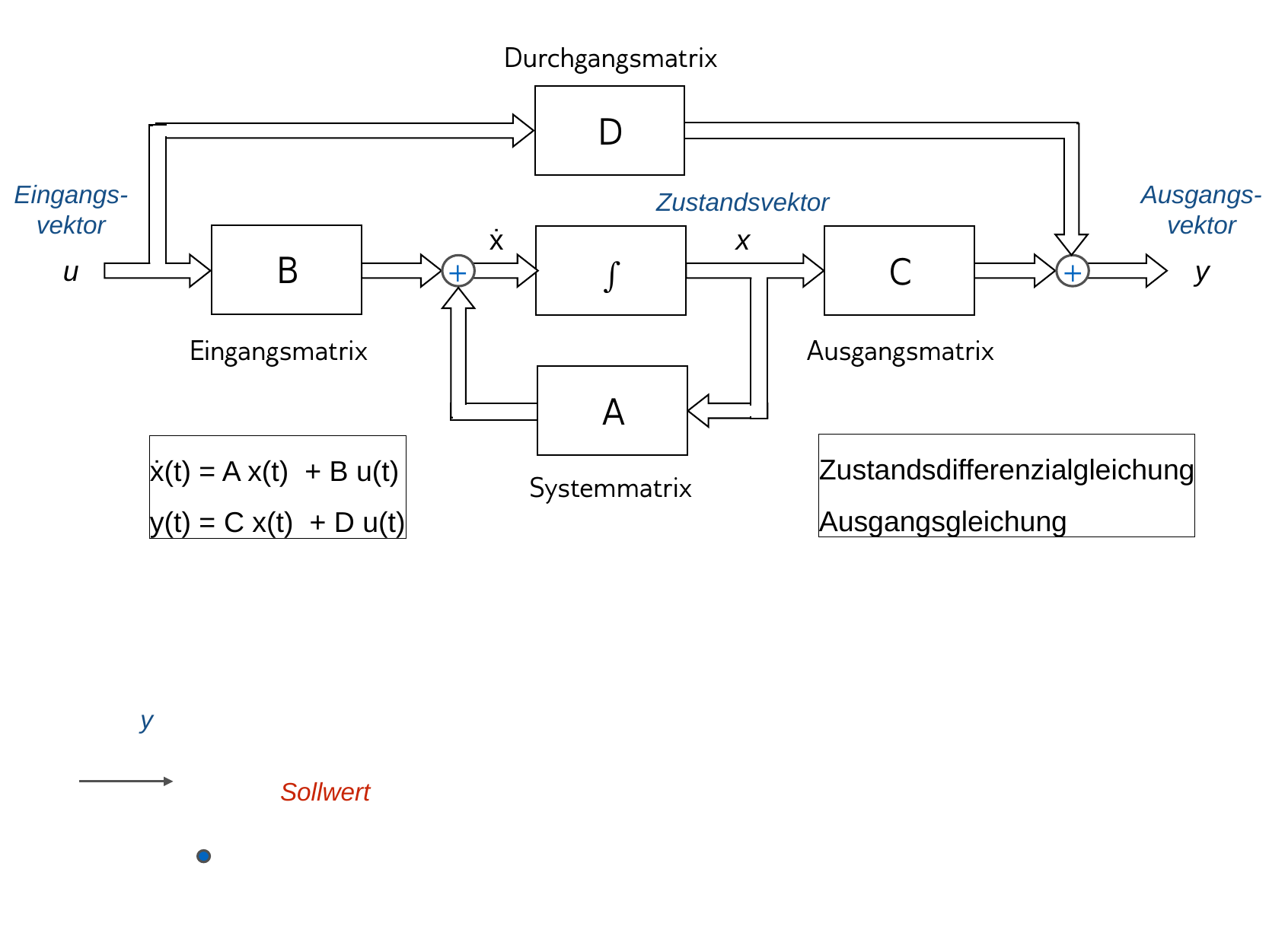

Durchgangsmatrix

D

Eingangs-vektor
Ausgangs-vektor
Zustandsvektor

ẋ
x

∫
B
C

+
+
u
y

Eingangsmatrix
Ausgangsmatrix

A

Zustandsdifferenzialgleichung
Ausgangsgleichung
ẋ(t) = A x(t)  + B u(t)
y(t) = C x(t)  + D u(t)
Systemmatrix

y
Sollwert